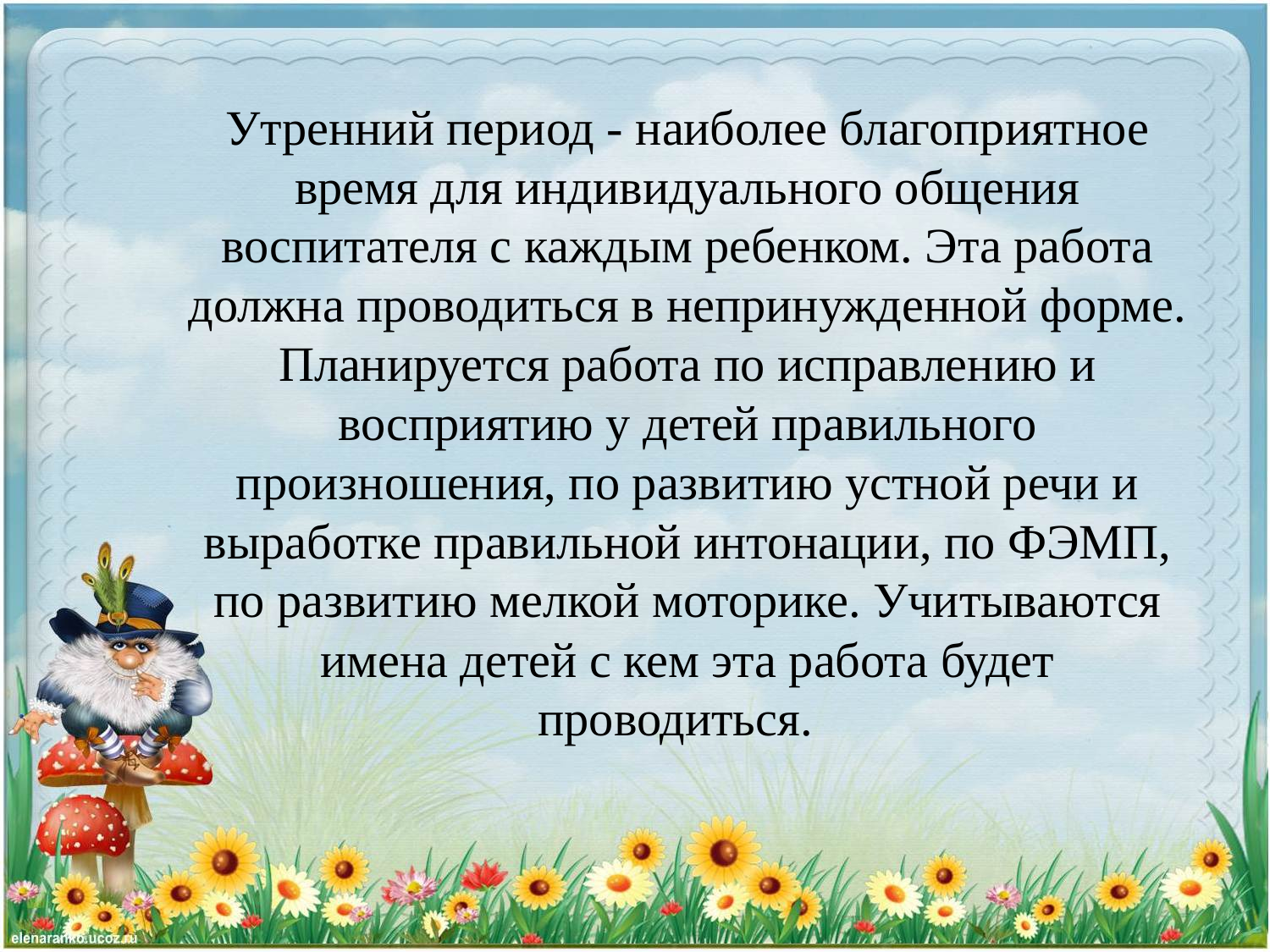

# Утренний период - наиболее благоприятное время для индивидуального общения воспитателя с каждым ребенком. Эта работа должна проводиться в непринужденной форме. Планируется работа по исправлению и восприятию у детей правильного произношения, по развитию устной речи и выработке правильной интонации, по ФЭМП, по развитию мелкой моторике. Учитываются имена детей с кем эта работа будет проводиться.